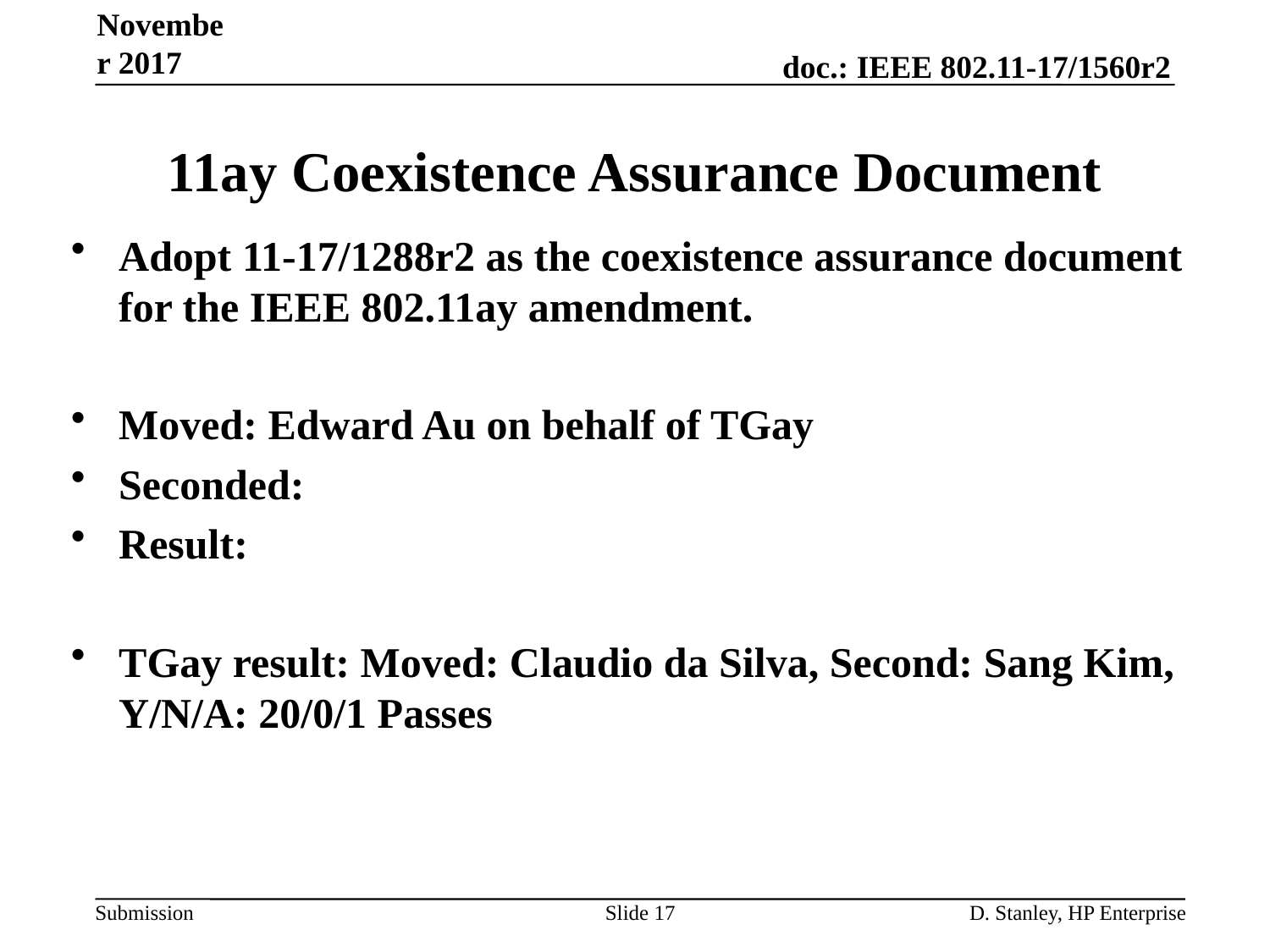

November 2017
# 11ay Coexistence Assurance Document
Adopt 11-17/1288r2 as the coexistence assurance document for the IEEE 802.11ay amendment.

Moved: Edward Au on behalf of TGay
Seconded:
Result:

TGay result: Moved: Claudio da Silva, Second: Sang Kim, Y/N/A: 20/0/1 Passes

Slide 17
D. Stanley, HP Enterprise